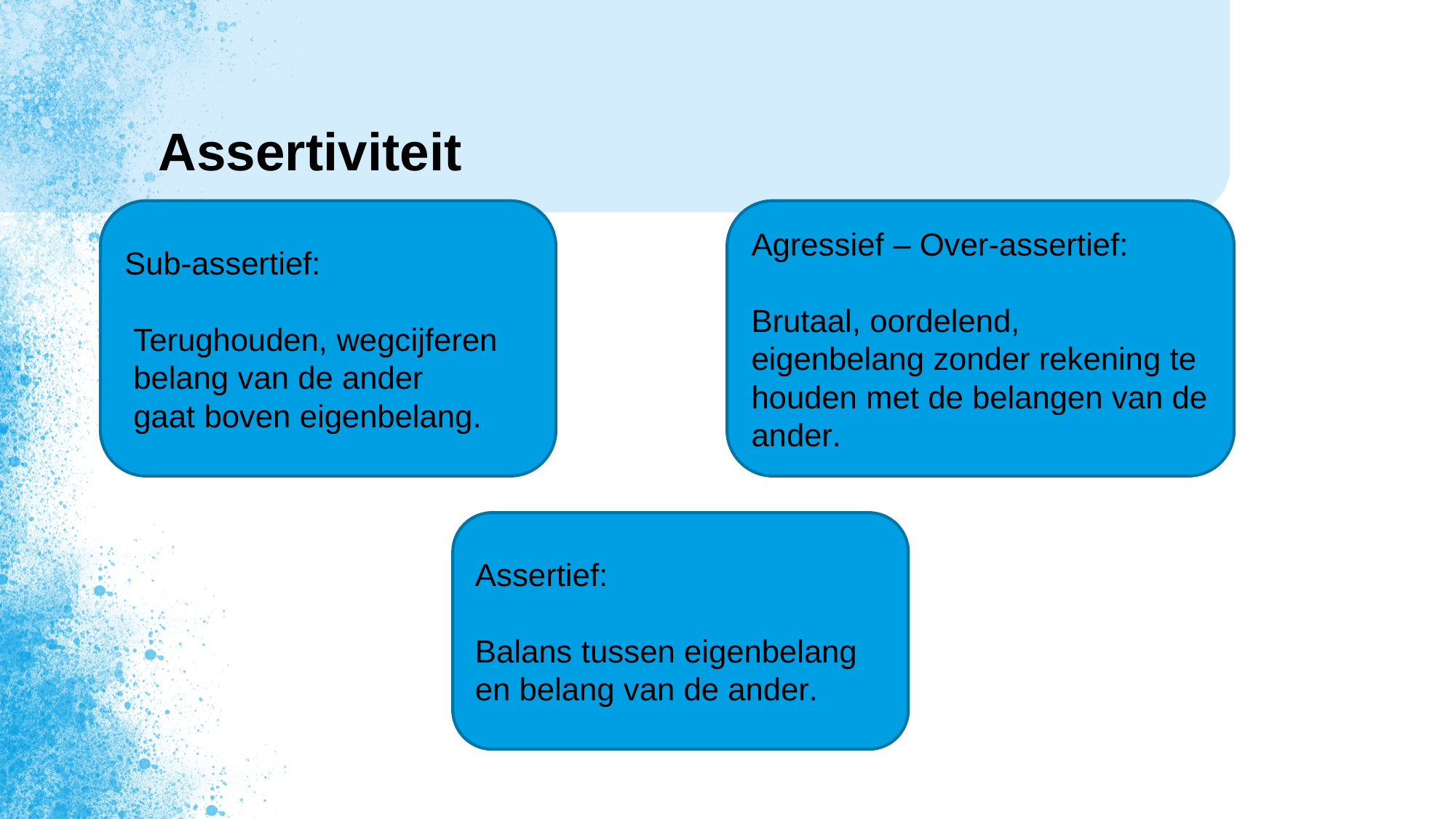

# Assertiviteit
Sub-assertief: ​

 Terughouden, wegcijferen​
 belang van de ander ​
 gaat boven eigenbelang​.
Agressief – Over-assertief:​

Brutaal, oordelend, eigenbelang ​zonder rekening te houden met​ de belangen van de ander​.

Assertief: ​

Balans tussen eigenbelang​
en belang van de ander​.